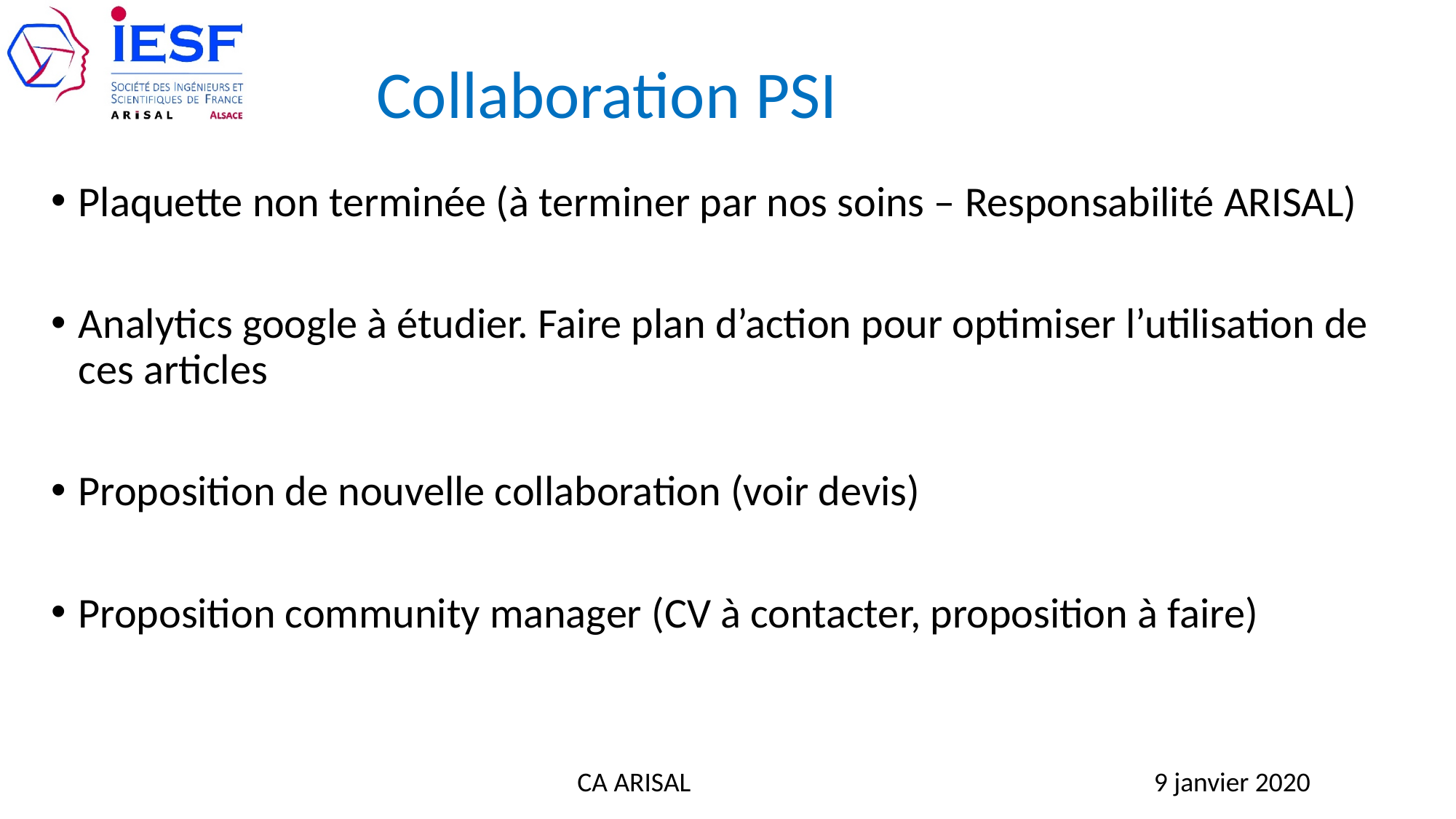

Collaboration PSI
Plaquette non terminée (à terminer par nos soins – Responsabilité ARISAL)

Analytics google à étudier. Faire plan d’action pour optimiser l’utilisation de ces articles

Proposition de nouvelle collaboration (voir devis)

Proposition community manager (CV à contacter, proposition à faire)